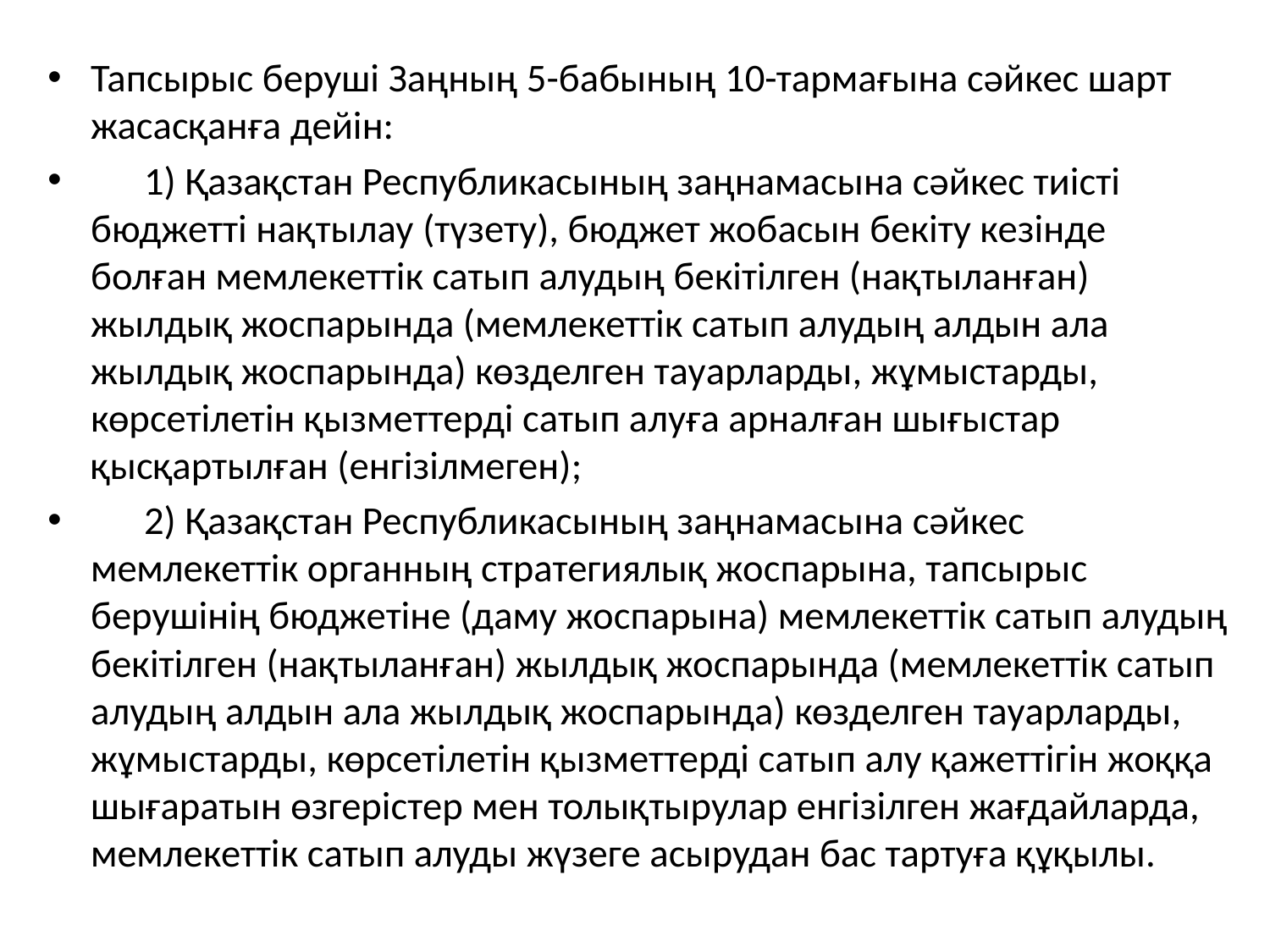

Тапсырыс беруші Заңның 5-бабының 10-тармағына сәйкес шарт жасасқанға дейін:
      1) Қазақстан Республикасының заңнамасына сәйкес тиісті бюджетті нақтылау (түзету), бюджет жобасын бекіту кезінде болған мемлекеттік сатып алудың бекітілген (нақтыланған) жылдық жоспарында (мемлекеттік сатып алудың алдын ала жылдық жоспарында) көзделген тауарларды, жұмыстарды, көрсетілетін қызметтерді сатып алуға арналған шығыстар қысқартылған (енгізілмеген);
      2) Қазақстан Республикасының заңнамасына сәйкес мемлекеттік органның стратегиялық жоспарына, тапсырыс берушінің бюджетіне (даму жоспарына) мемлекеттік сатып алудың бекітілген (нақтыланған) жылдық жоспарында (мемлекеттік сатып алудың алдын ала жылдық жоспарында) көзделген тауарларды, жұмыстарды, көрсетілетін қызметтерді сатып алу қажеттігін жоққа шығаратын өзгерістер мен толықтырулар енгізілген жағдайларда, мемлекеттік сатып алуды жүзеге асырудан бас тартуға құқылы.